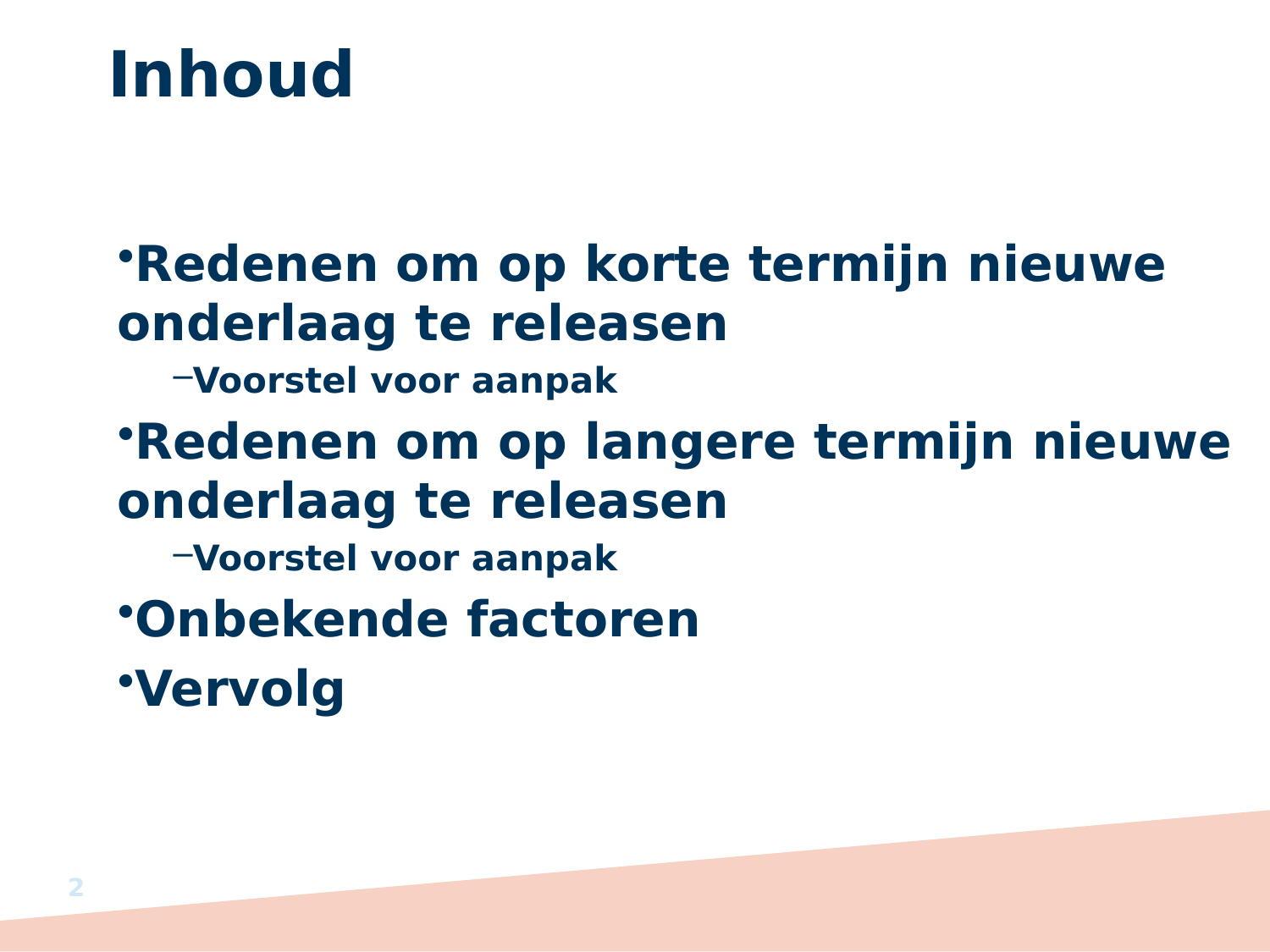

# Inhoud
Redenen om op korte termijn nieuwe onderlaag te releasen
Voorstel voor aanpak
Redenen om op langere termijn nieuwe onderlaag te releasen
Voorstel voor aanpak
Onbekende factoren
Vervolg
2